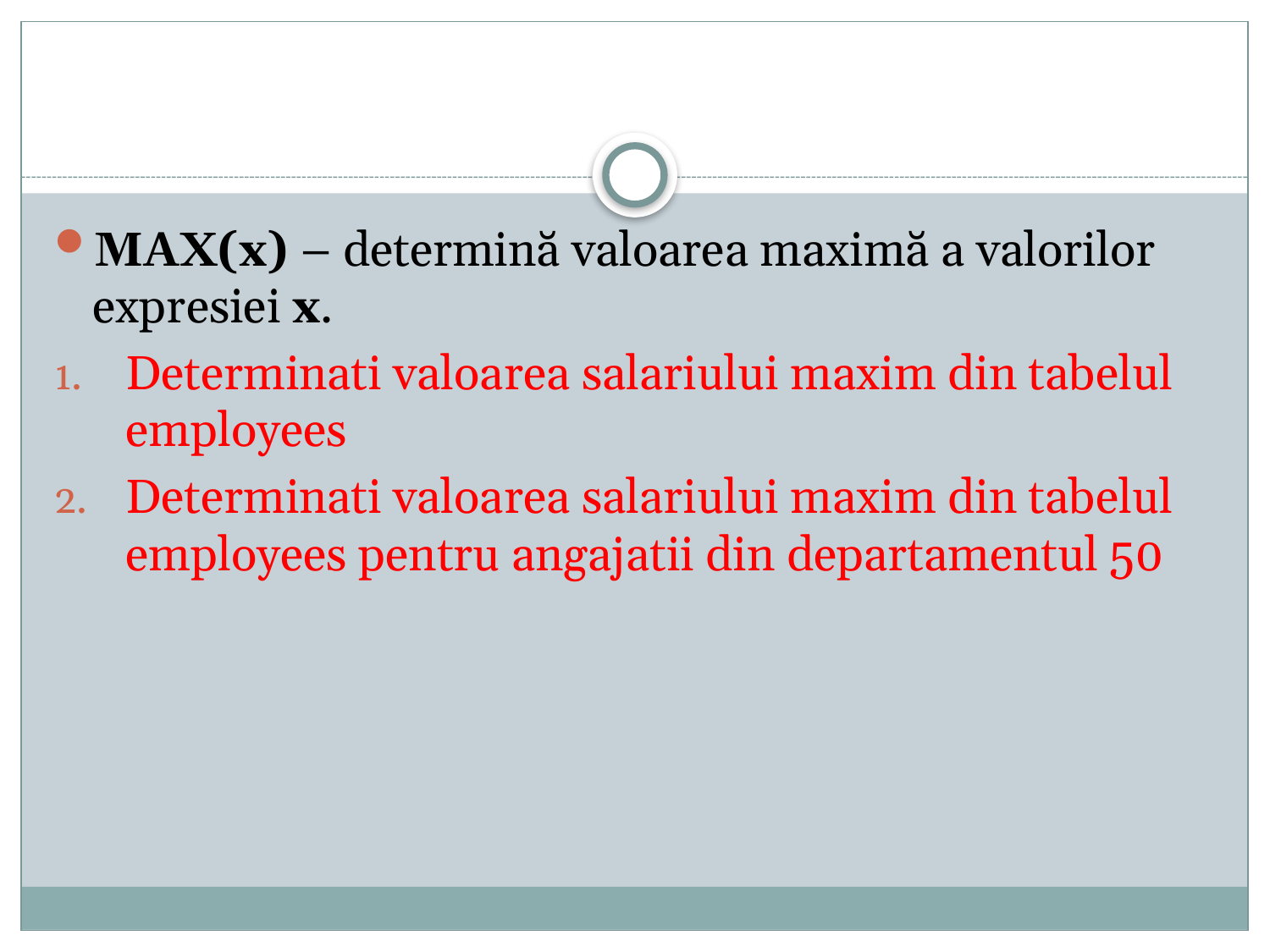

#
MAX(x) – determină valoarea maximă a valorilor expresiei x.
Determinati valoarea salariului maxim din tabelul employees
Determinati valoarea salariului maxim din tabelul employees pentru angajatii din departamentul 50